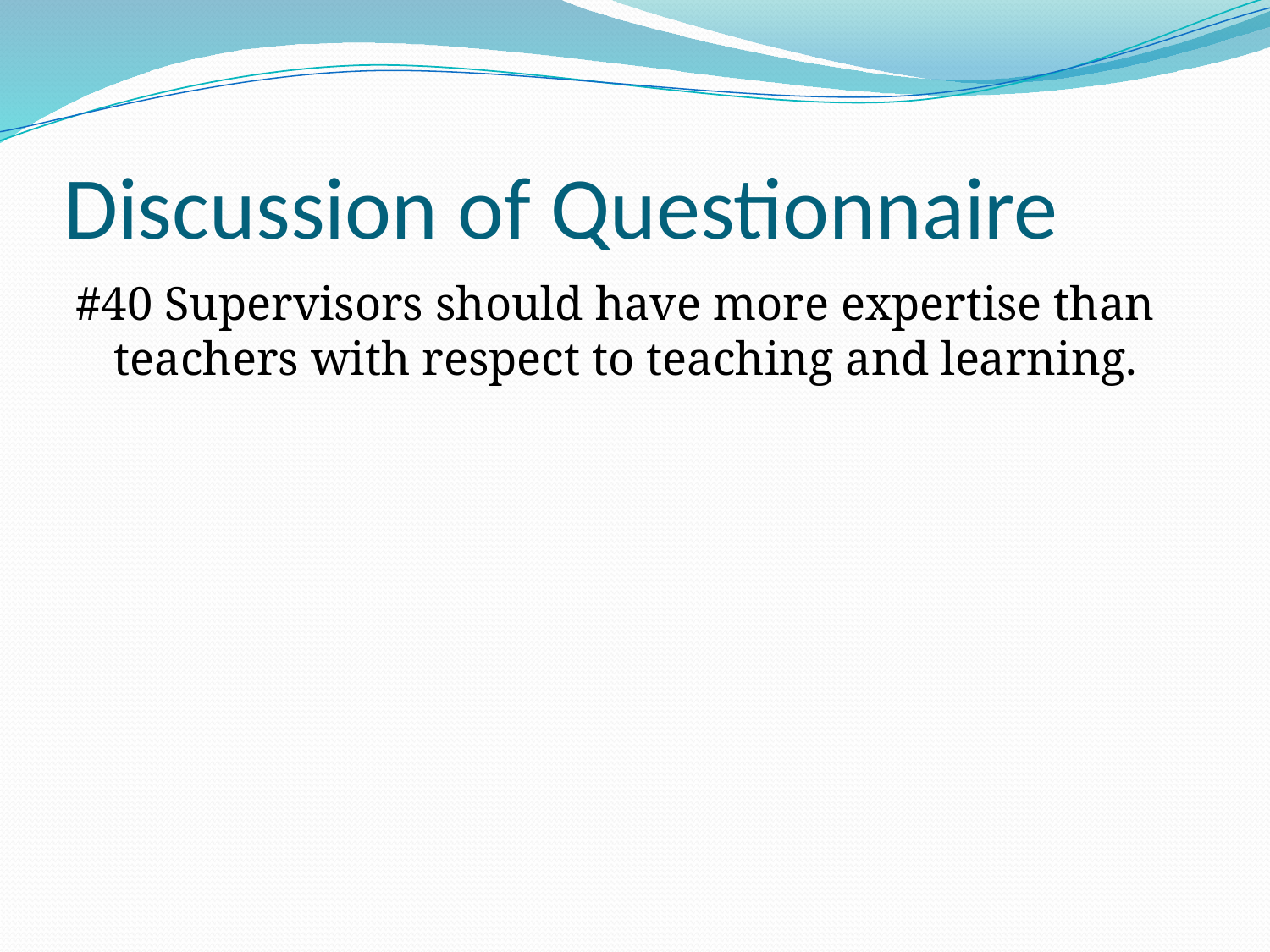

# Discussion of Questionnaire
#40 Supervisors should have more expertise than teachers with respect to teaching and learning.